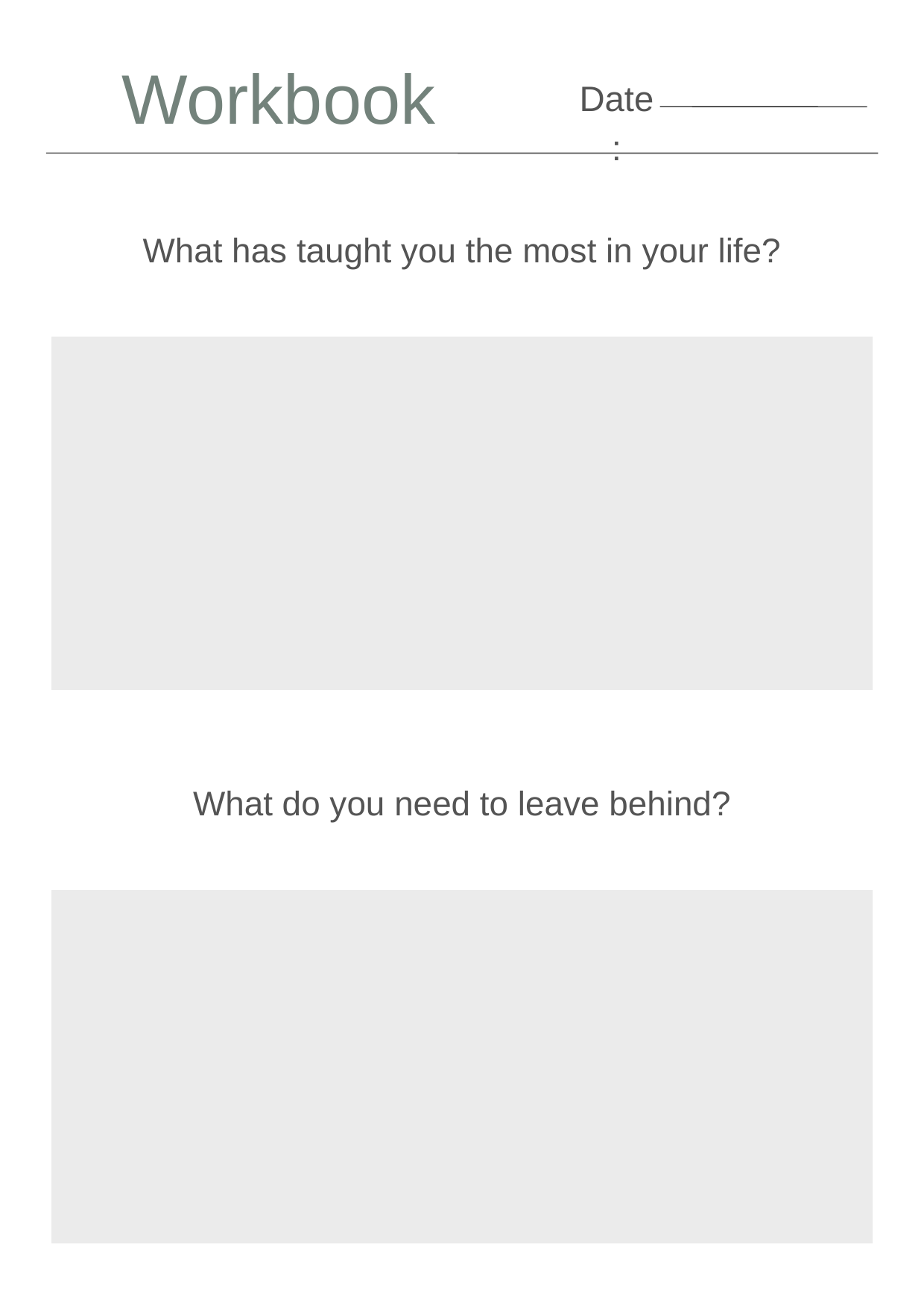

Workbook
Date:

What has taught you the most in your life?

What do you need to leave behind?